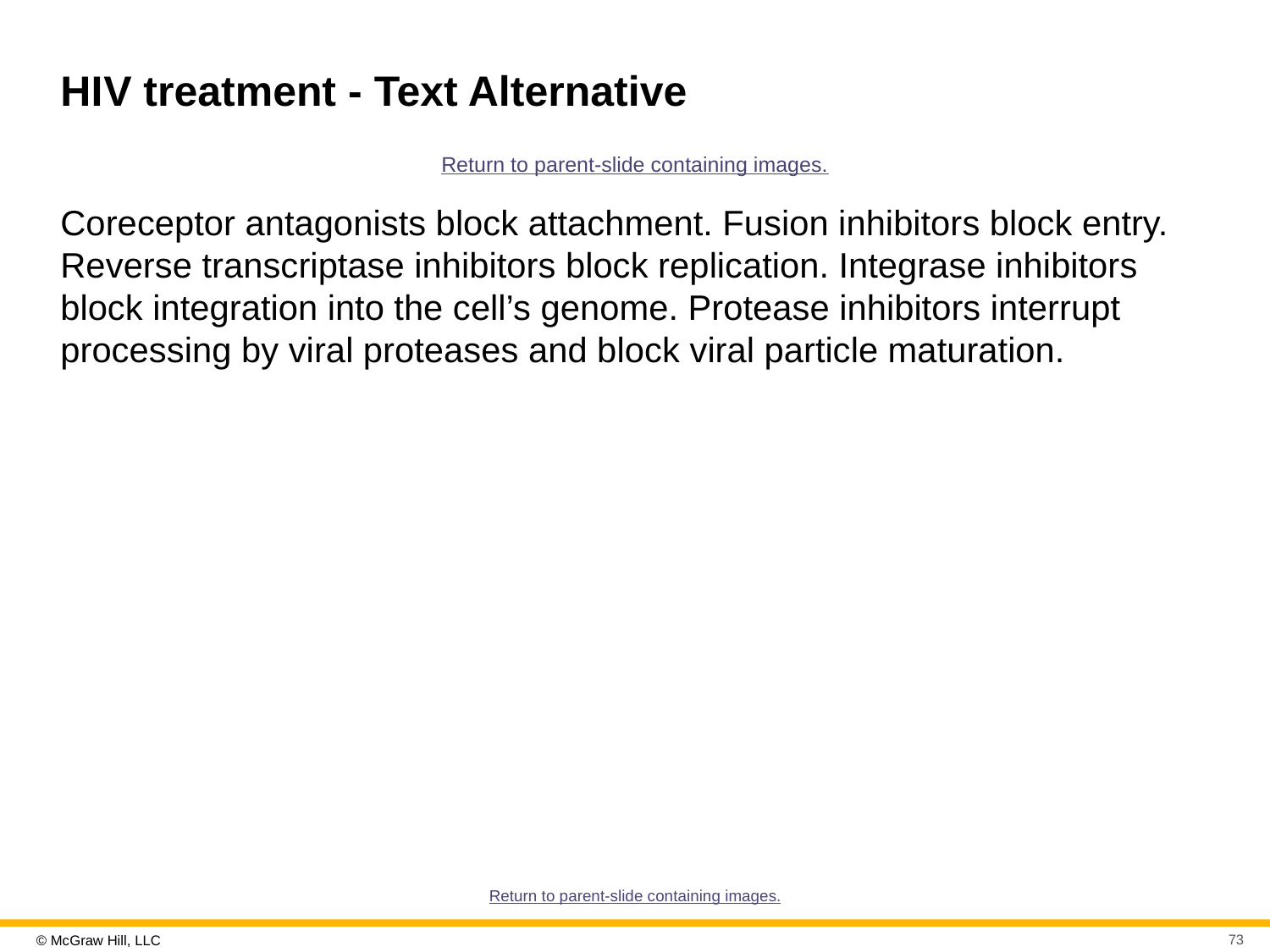

# H I V treatment - Text Alternative
Return to parent-slide containing images.
Coreceptor antagonists block attachment. Fusion inhibitors block entry. Reverse transcriptase inhibitors block replication. Integrase inhibitors block integration into the cell’s genome. Protease inhibitors interrupt processing by viral proteases and block viral particle maturation.
Return to parent-slide containing images.
73